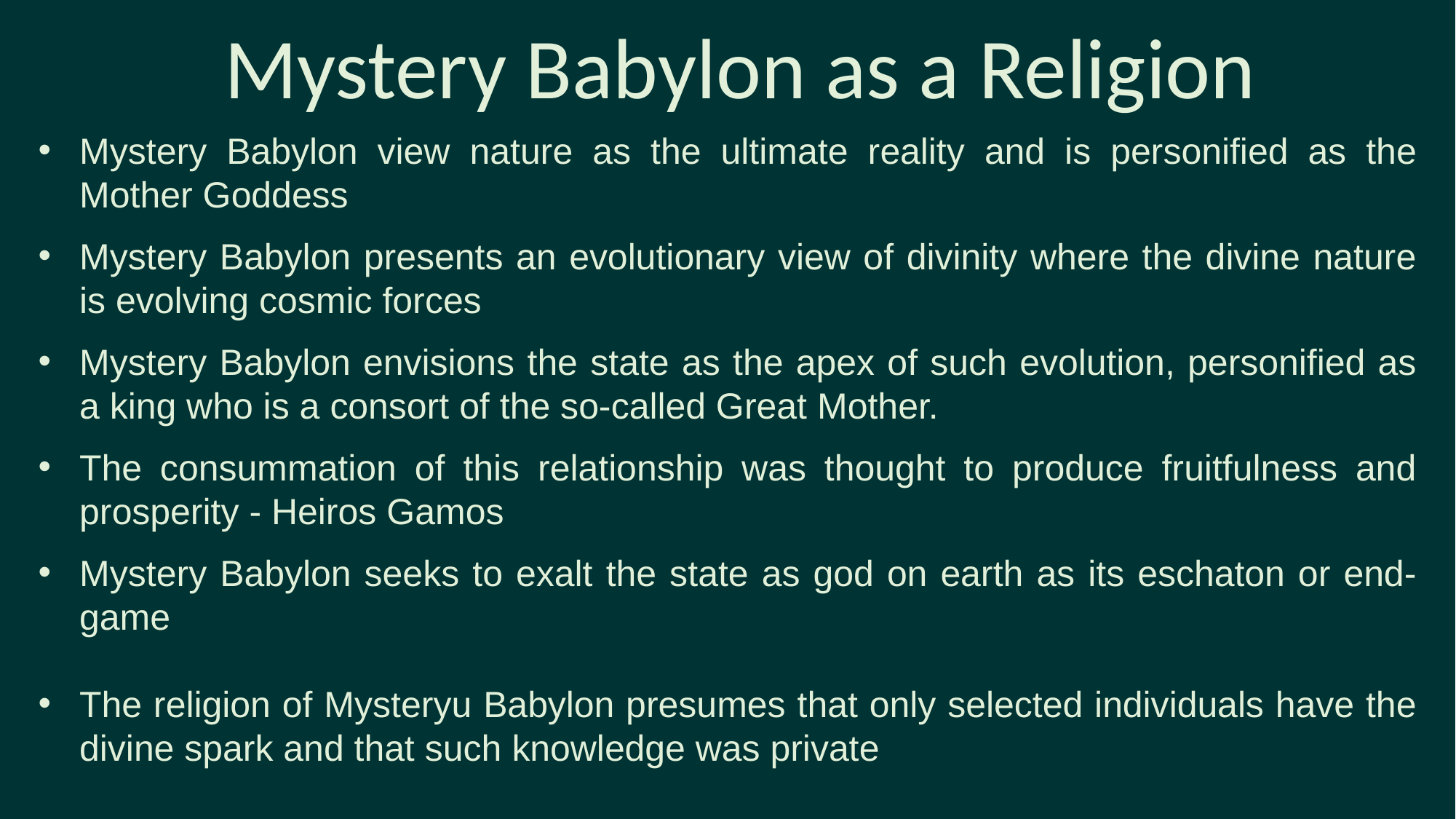

# Mystery Babylon as a Religion
Mystery Babylon view nature as the ultimate reality and is personified as the Mother Goddess

Mystery Babylon presents an evolutionary view of divinity where the divine nature is evolving cosmic forces

Mystery Babylon envisions the state as the apex of such evolution, personified as a king who is a consort of the so-called Great Mother.

The consummation of this relationship was thought to produce fruitfulness and prosperity - Heiros Gamos

Mystery Babylon seeks to exalt the state as god on earth as its eschaton or end-game

The religion of Mysteryu Babylon presumes that only selected individuals have the divine spark and that such knowledge was private